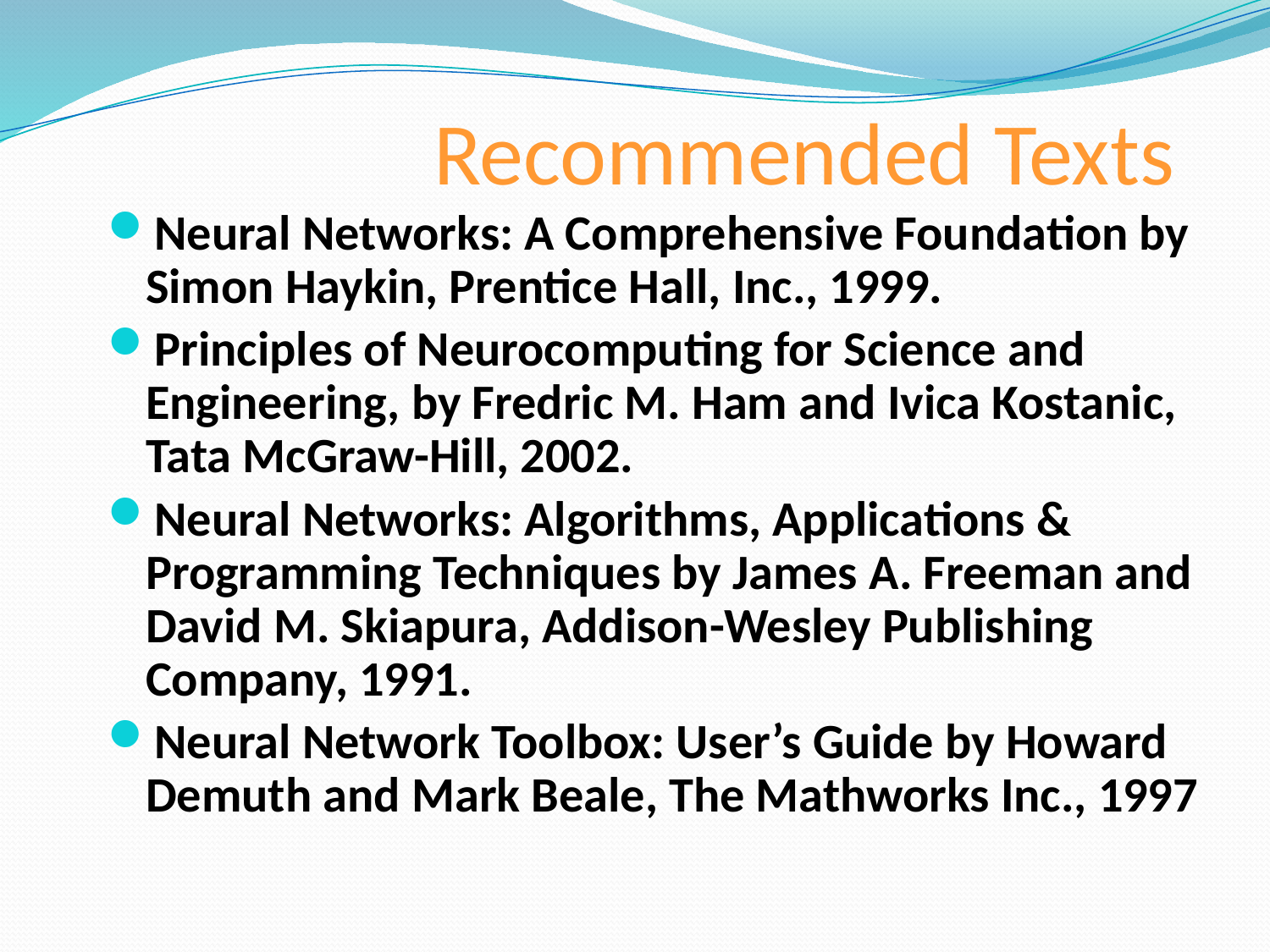

# Recommended Texts
Neural Networks: A Comprehensive Foundation by Simon Haykin, Prentice Hall, Inc., 1999.
Principles of Neurocomputing for Science and Engineering, by Fredric M. Ham and Ivica Kostanic, Tata McGraw-Hill, 2002.
Neural Networks: Algorithms, Applications & Programming Techniques by James A. Freeman and David M. Skiapura, Addison-Wesley Publishing Company, 1991.
Neural Network Toolbox: User’s Guide by Howard Demuth and Mark Beale, The Mathworks Inc., 1997